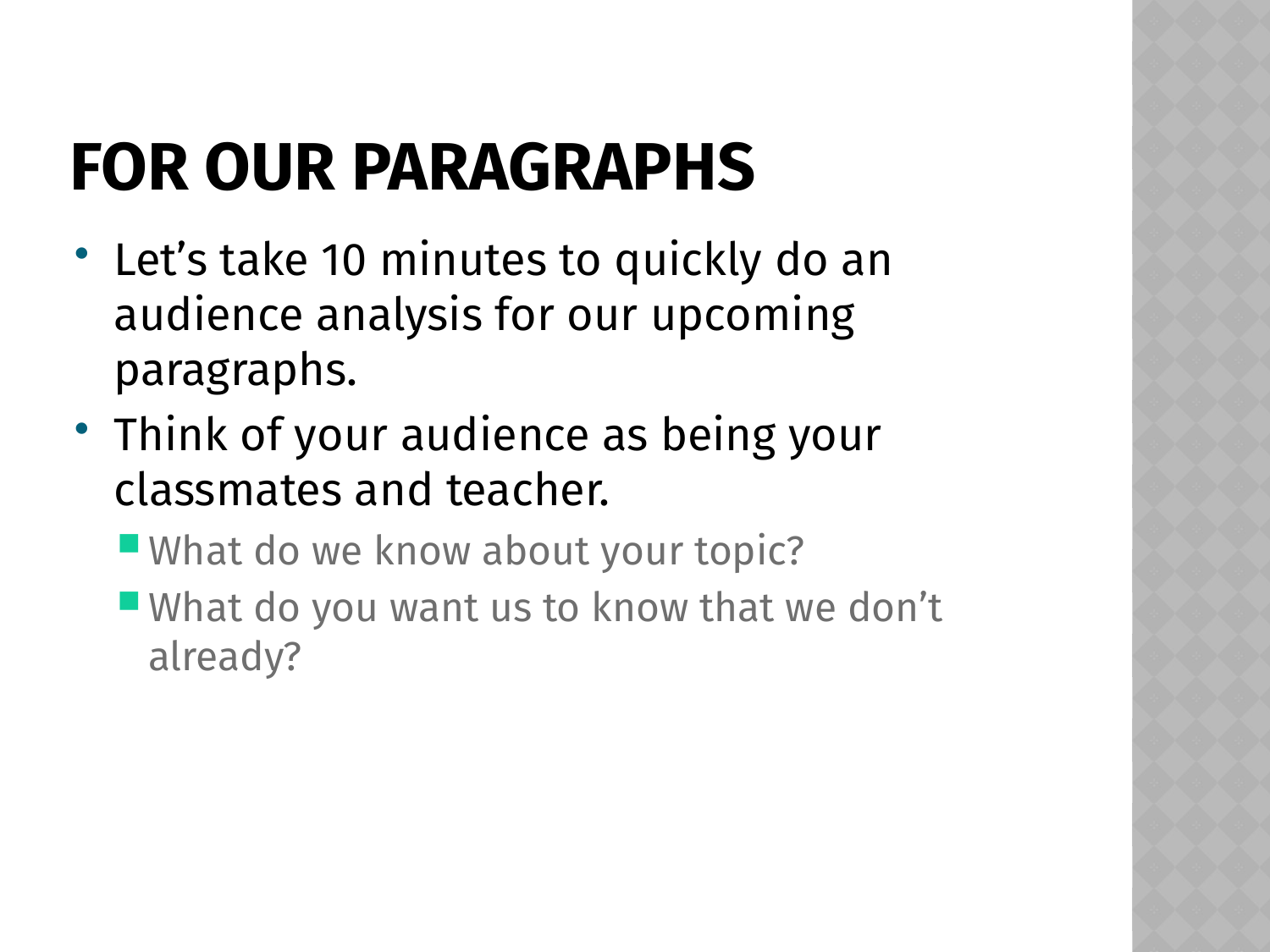

# For our paragraphs
Let’s take 10 minutes to quickly do an audience analysis for our upcoming paragraphs.
Think of your audience as being your classmates and teacher.
What do we know about your topic?
What do you want us to know that we don’t already?